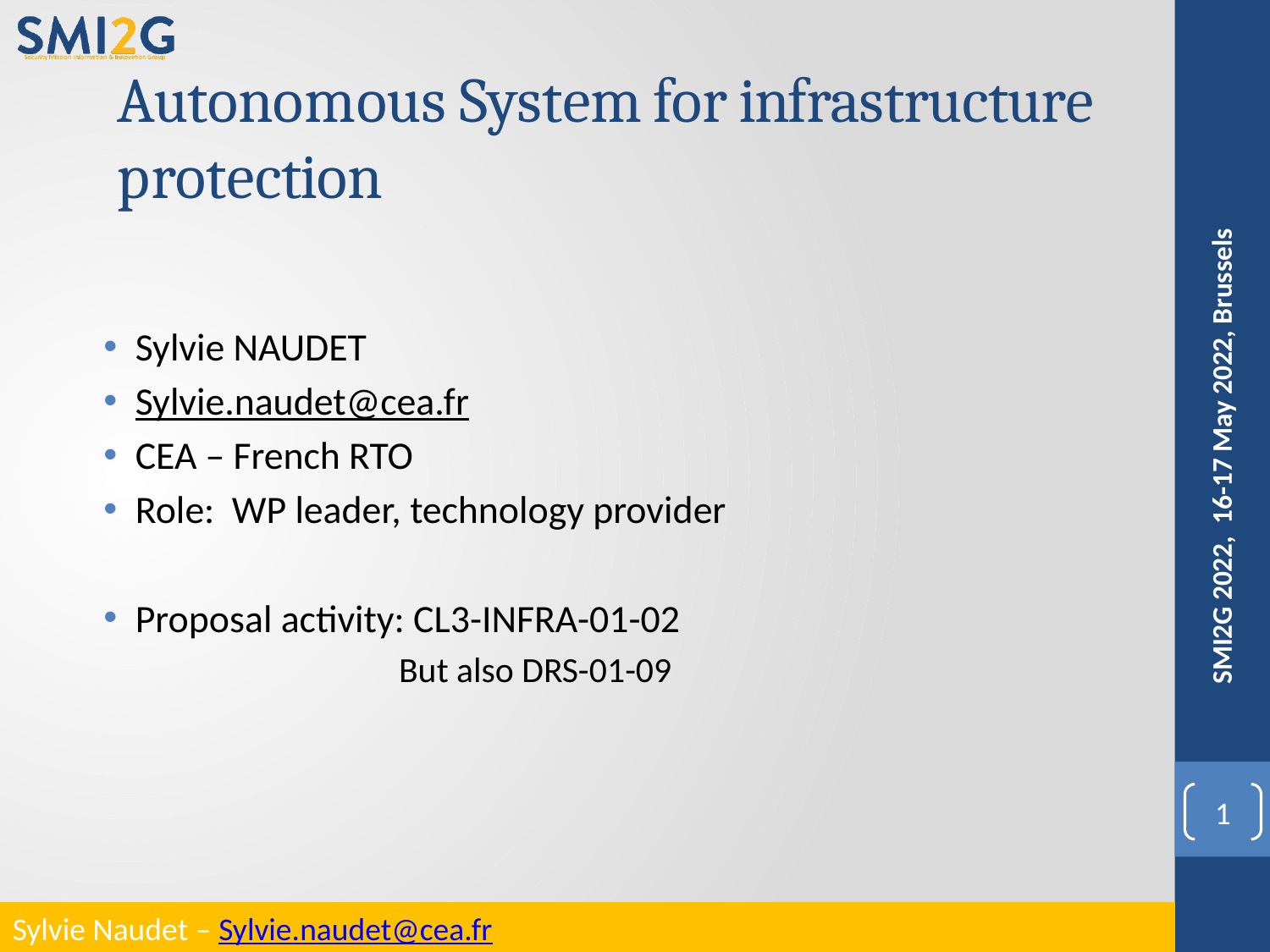

# Autonomous System for infrastructure protection
Sylvie NAUDET
Sylvie.naudet@cea.fr
CEA – French RTO
Role:  WP leader, technology provider

Proposal activity: CL3-INFRA-01-02
		But also DRS-01-09

SMI2G 2022,  16-17 May 2022, Brussels
1
Sylvie Naudet – Sylvie.naudet@cea.fr